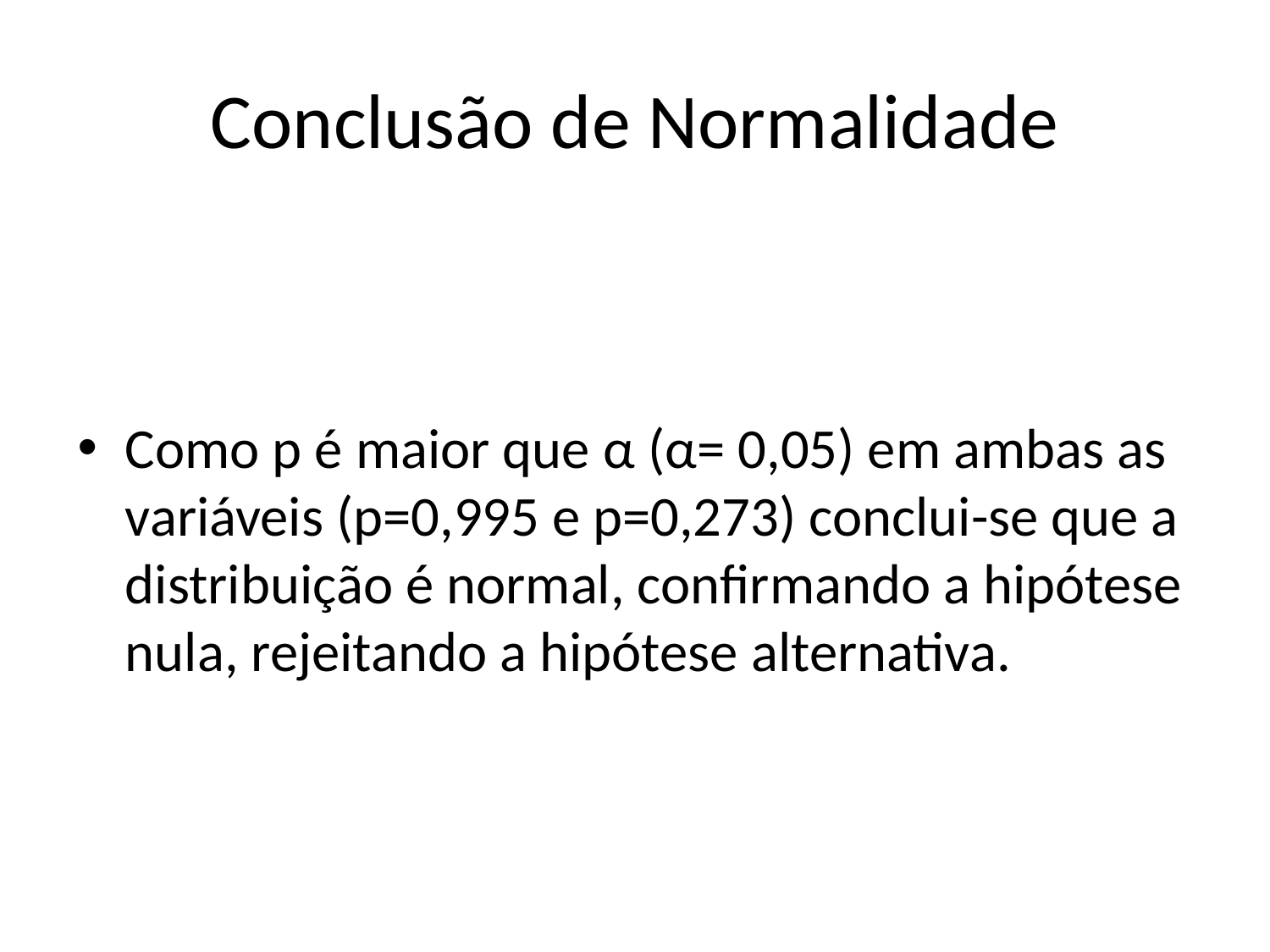

# Conclusão de Normalidade
Como p é maior que α (α= 0,05) em ambas as variáveis (p=0,995 e p=0,273) conclui-se que a distribuição é normal, confirmando a hipótese nula, rejeitando a hipótese alternativa.